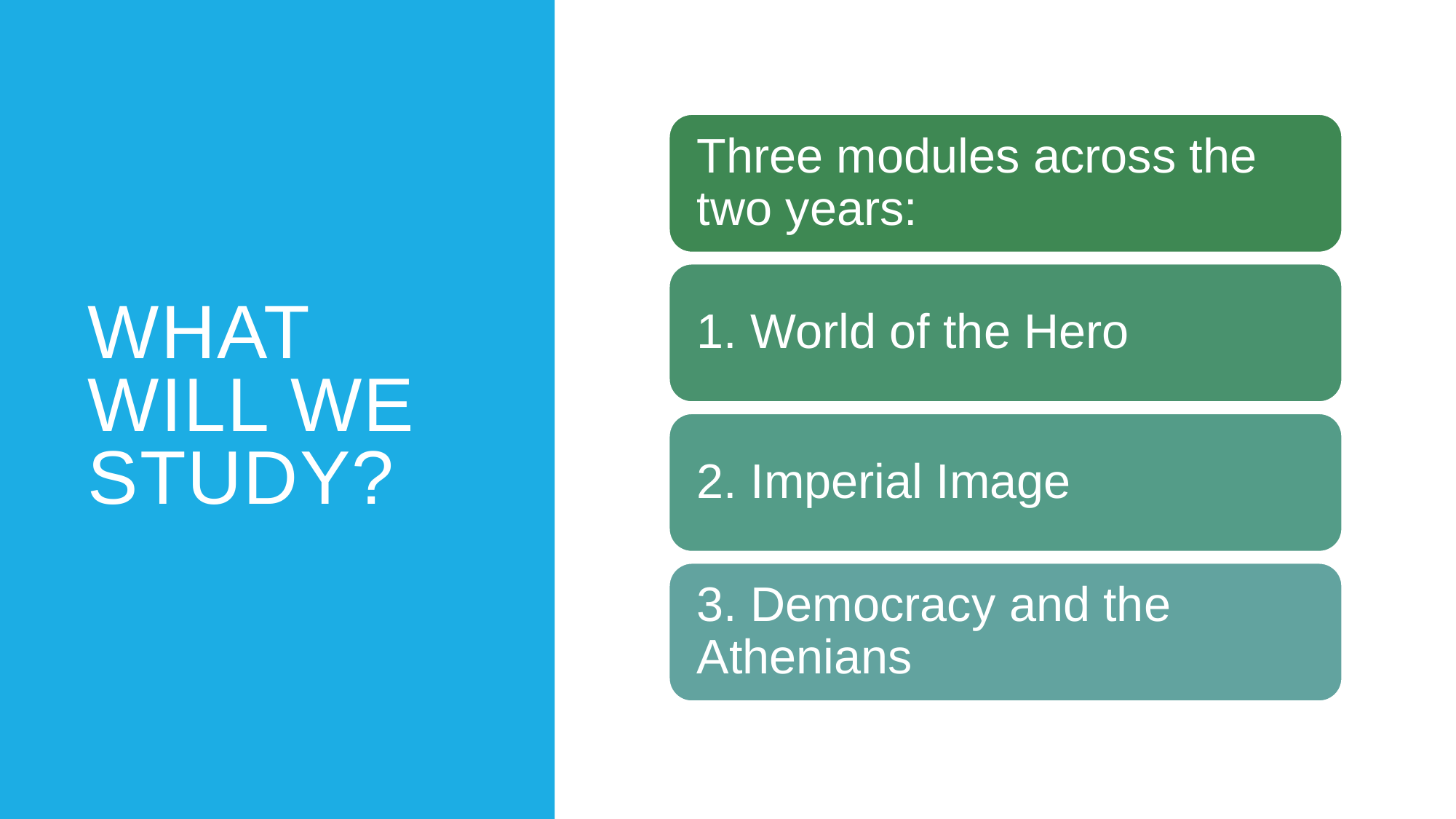

# What will we study?
Three modules across the two years:
1. World of the Hero
2. Imperial Image
3. Democracy and the Athenians